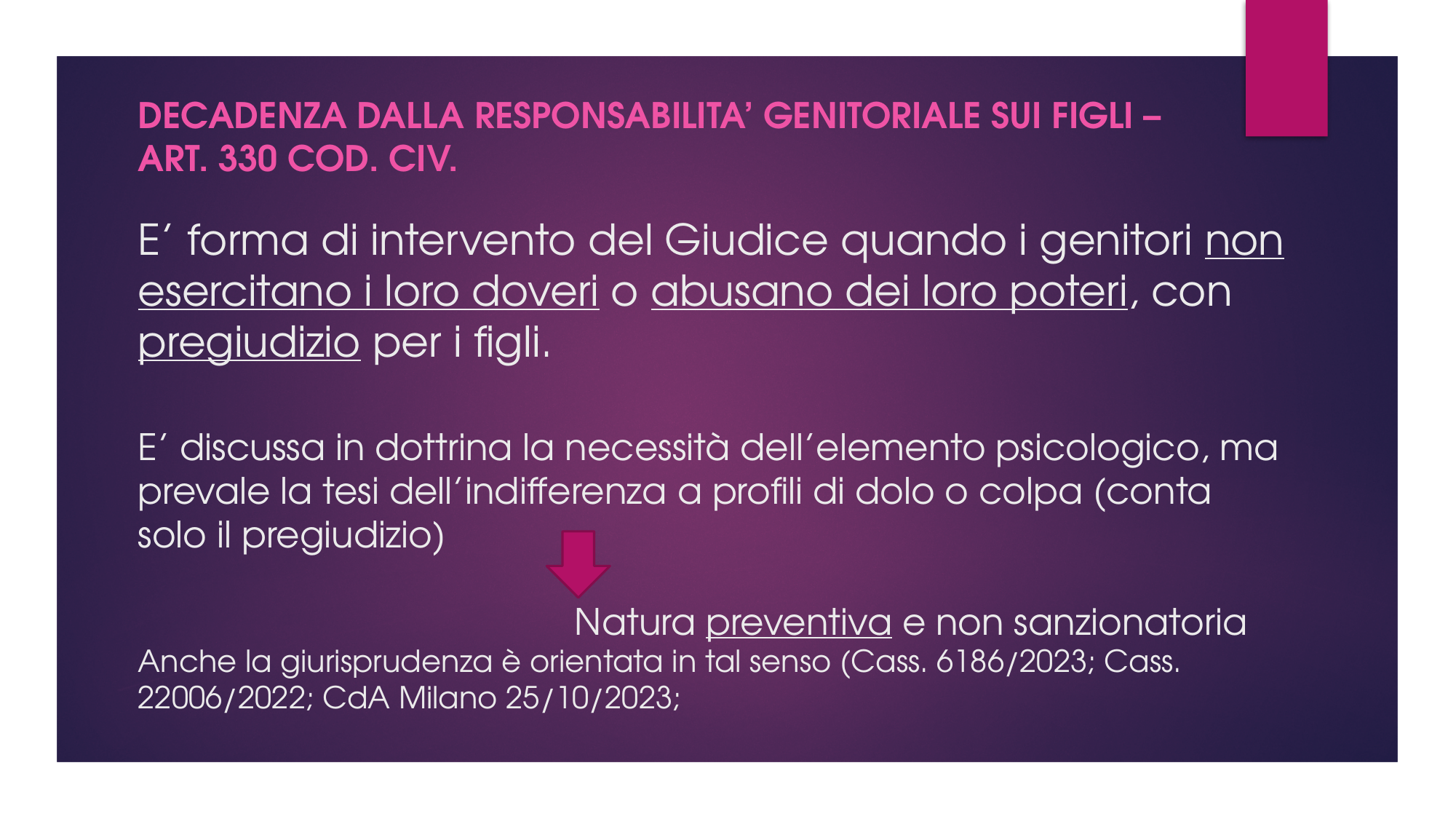

decadenza dalla responsabilita’ genitoriale sui figli – art. 330 cod. civ.
# E’ forma di intervento del Giudice quando i genitori non esercitano i loro doveri o abusano dei loro poteri, con pregiudizio per i figli. E’ discussa in dottrina la necessità dell’elemento psicologico, ma prevale la tesi dell’indifferenza a profili di dolo o colpa (conta solo il pregiudizio) Natura preventiva e non sanzionatoria Anche la giurisprudenza è orientata in tal senso (Cass. 6186/2023; Cass. 22006/2022; CdA Milano 25/10/2023;